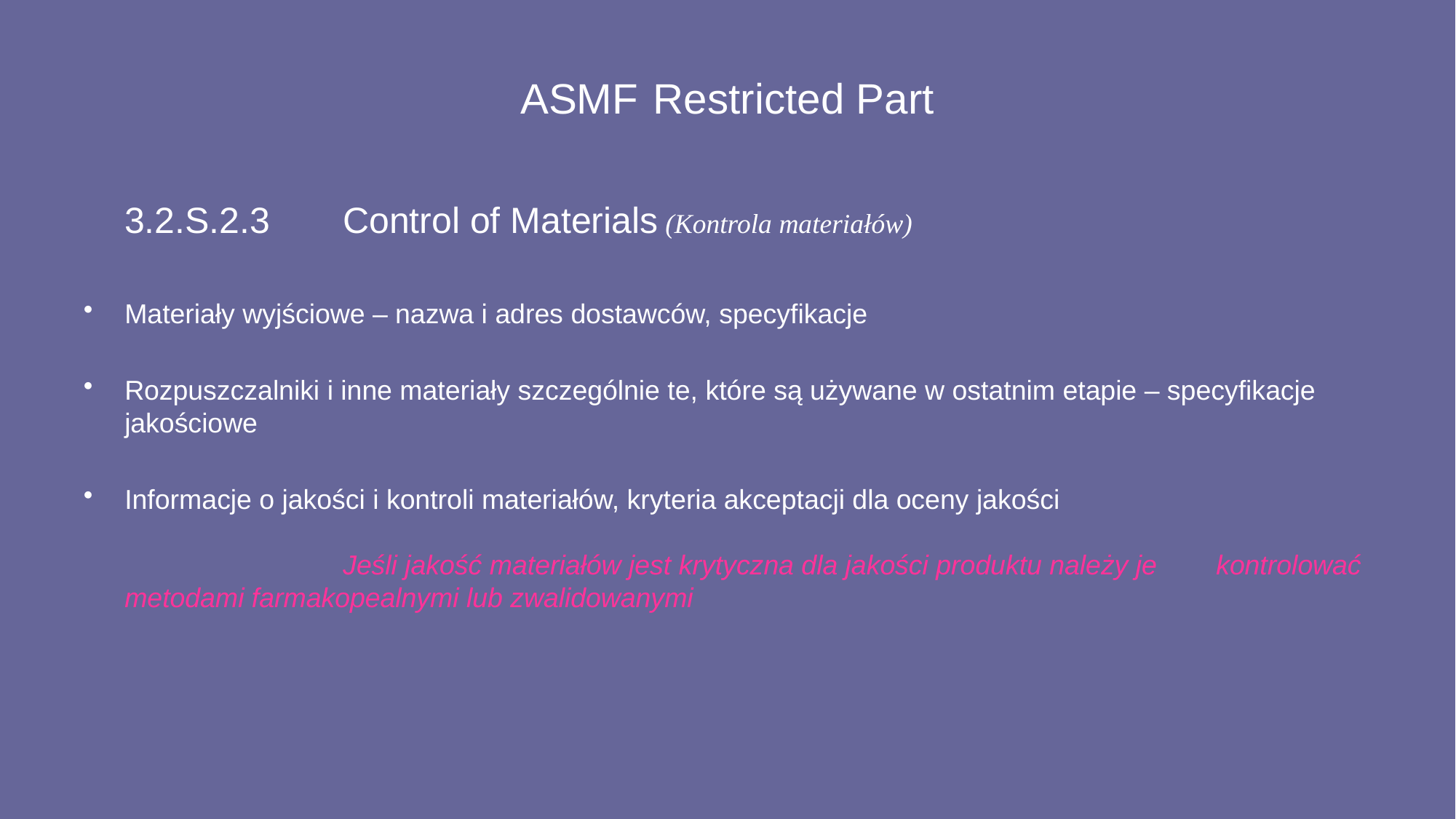

# ASMF Restricted Part
	3.2.S.2.3	Control of Materials (Kontrola materiałów)

Materiały wyjściowe – nazwa i adres dostawców, specyfikacje

Rozpuszczalniki i inne materiały szczególnie te, które są używane w ostatnim etapie – specyfikacje jakościowe

Informacje o jakości i kontroli materiałów, kryteria akceptacji dla oceny jakości																Jeśli jakość materiałów jest krytyczna dla jakości produktu należy je 	kontrolować metodami farmakopealnymi lub zwalidowanymi